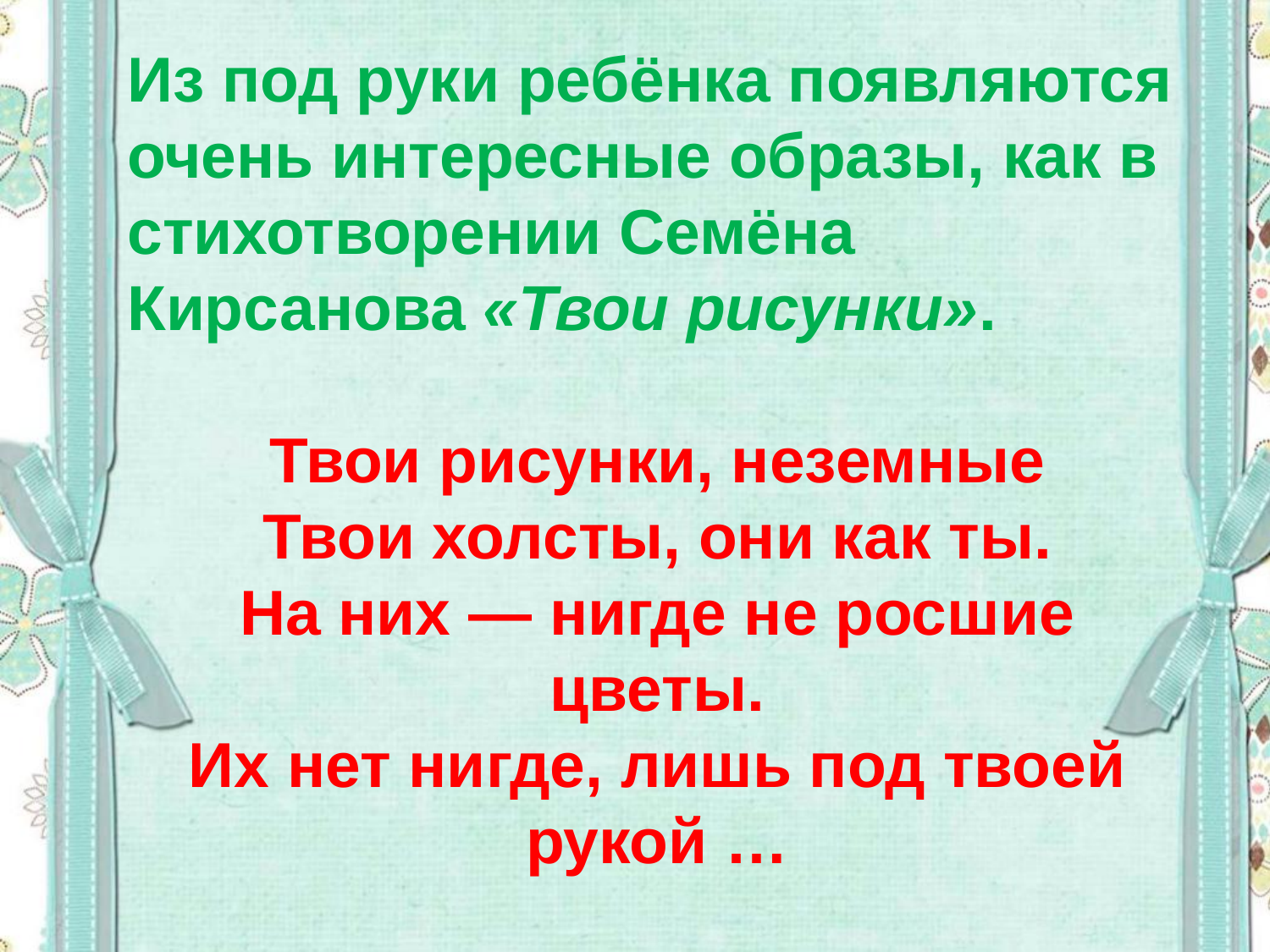

Из под руки ребёнка появляются очень интересные образы, как в стихотворении Семёна Кирсанова «Твои рисунки».

Твои рисунки, неземные
Твои холсты, они как ты.
На них — нигде не росшие цветы.
Их нет нигде, лишь под твоей рукой …